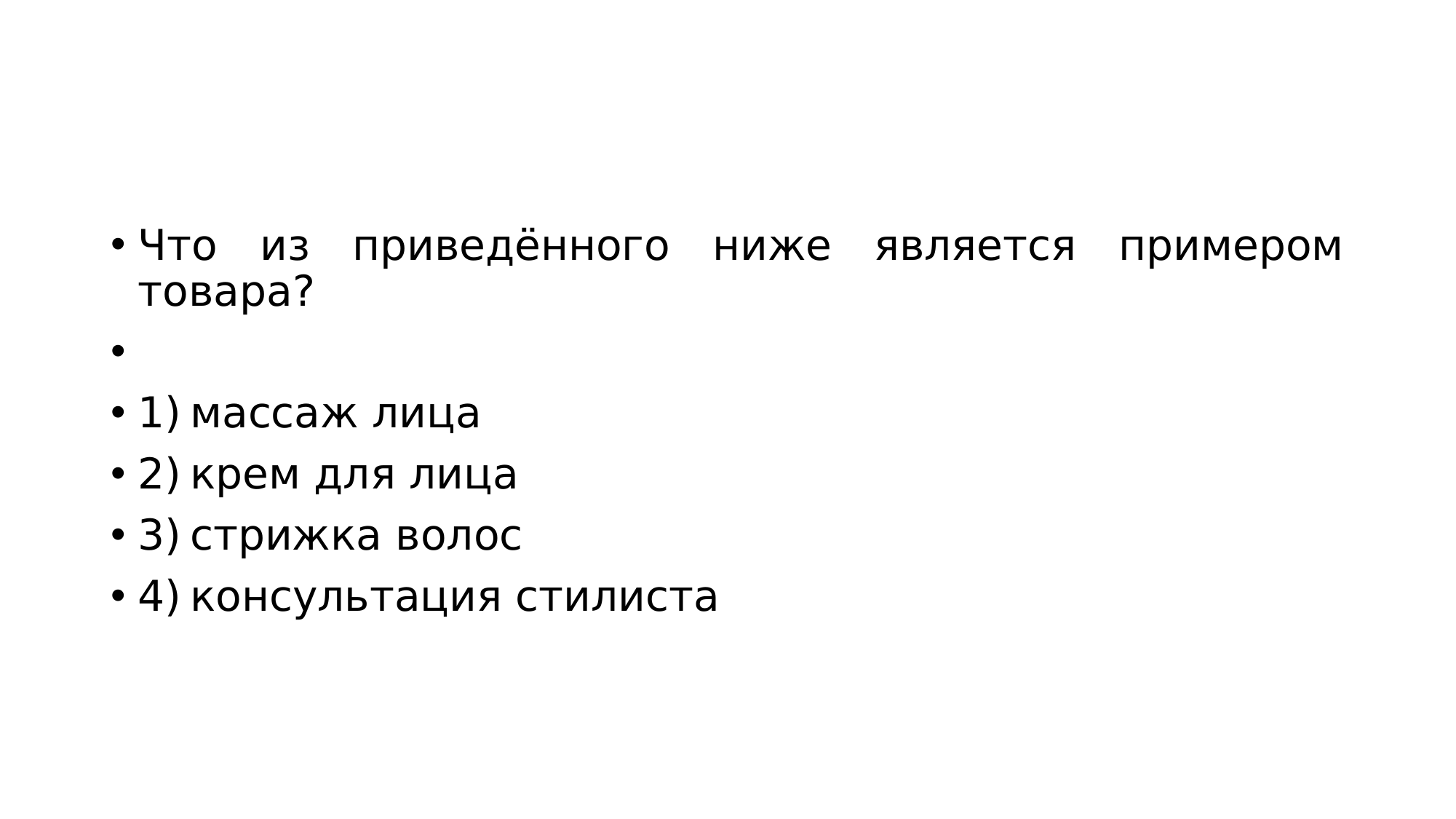

#
Что из приведённого ниже является примером товара?

1) массаж лица
2) крем для лица
3) стрижка волос
4) консультация стилиста